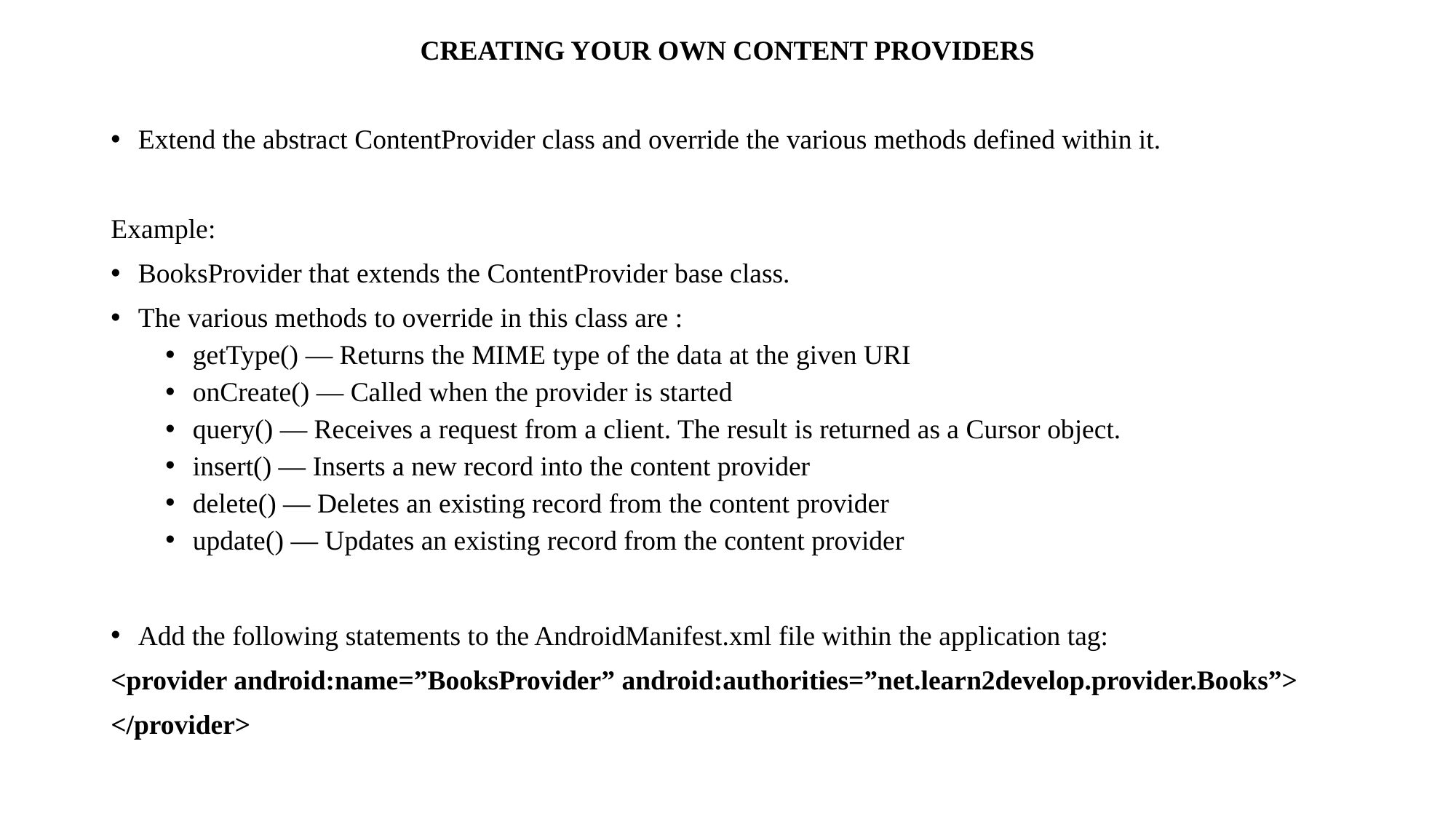

CREATING YOUR OWN CONTENT PROVIDERS

Extend the abstract ContentProvider class and override the various methods defined within it.

Example:
BooksProvider that extends the ContentProvider base class.
The various methods to override in this class are :
getType() — Returns the MIME type of the data at the given URI
onCreate() — Called when the provider is started
query() — Receives a request from a client. The result is returned as a Cursor object.
insert() — Inserts a new record into the content provider
delete() — Deletes an existing record from the content provider
update() — Updates an existing record from the content provider

Add the following statements to the AndroidManifest.xml file within the application tag:
<provider android:name=”BooksProvider” android:authorities=”net.learn2develop.provider.Books”>
</provider>